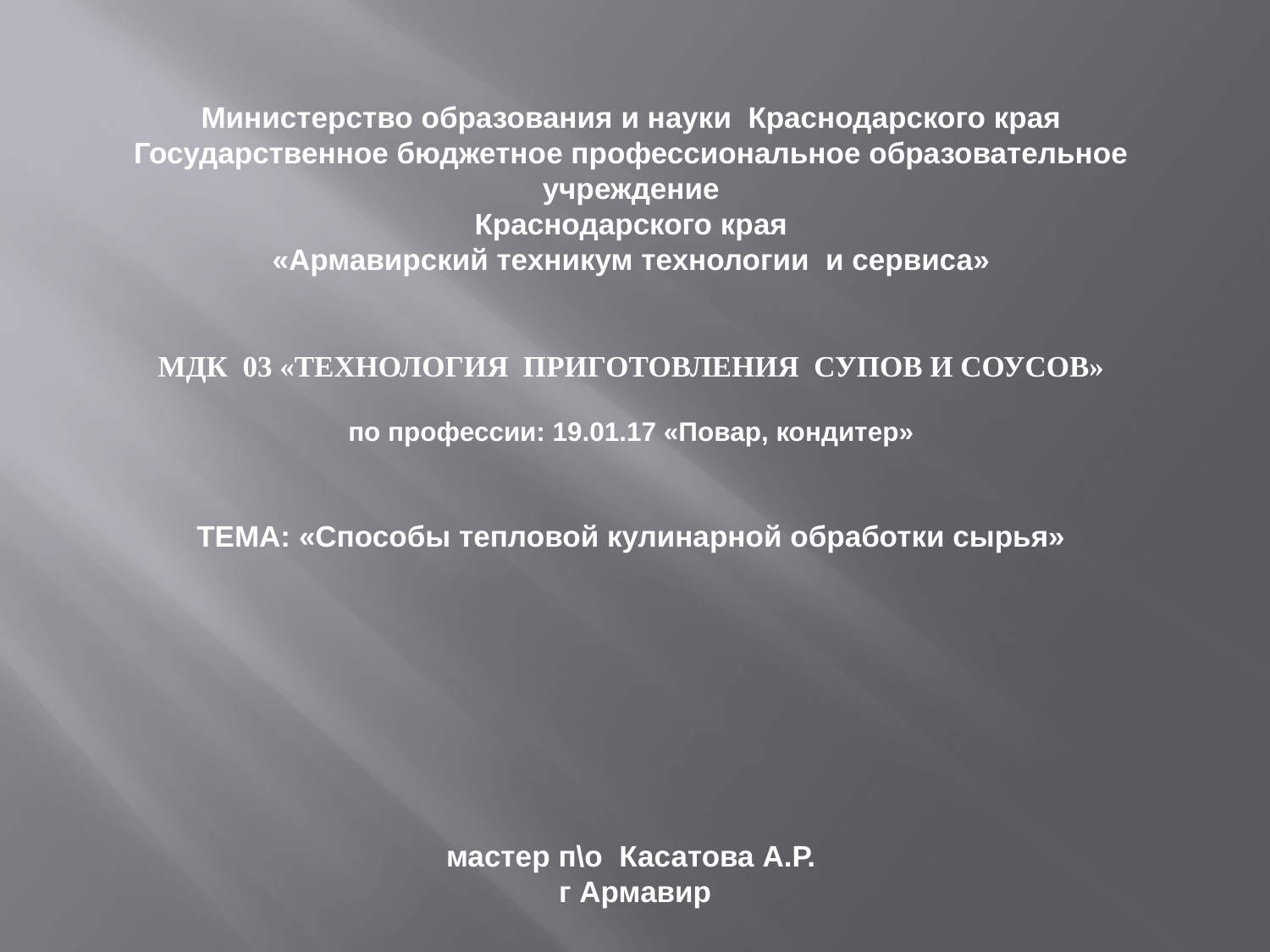

# Министерство образования и науки  Краснодарского края Государственное бюджетное профессиональное образовательное учреждение Краснодарского края «Армавирский техникум технологии  и сервиса» МДК  03 «ТЕХНОЛОГИЯ  ПРИГОТОВЛЕНИЯ  СУПОВ И СОУСОВ» по профессии: 19.01.17 «Повар, кондитер» ТЕМА: «Способы тепловой кулинарной обработки сырья» мастер п\о  Касатова А.Р. г Армавир